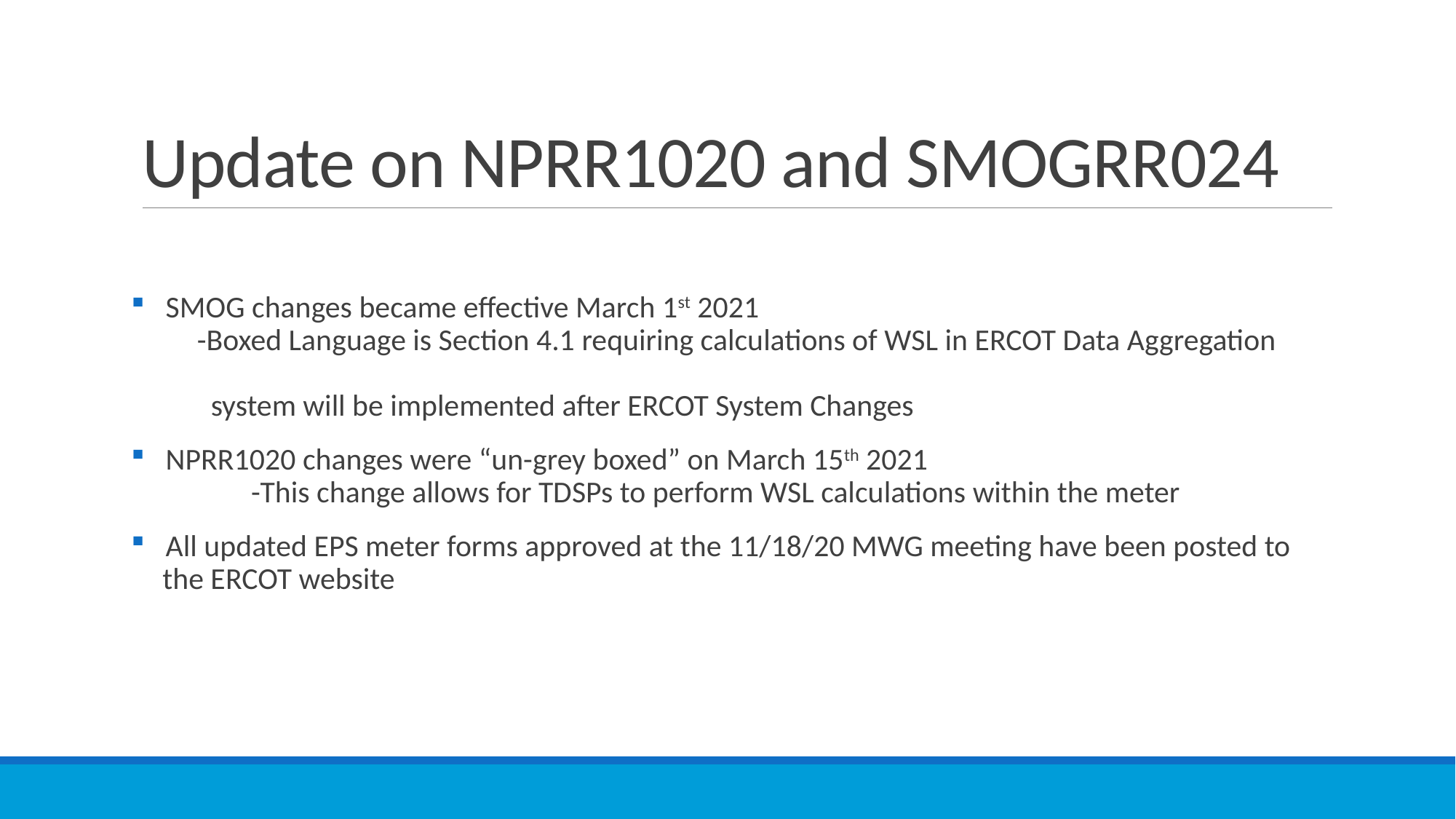

# Update on NPRR1020 and SMOGRR024
   SMOG changes became effective March 1st 2021
        -Boxed Language is Section 4.1 requiring calculations of WSL in ERCOT Data Aggregation
          system will be implemented after ERCOT System Changes
   NPRR1020 changes were “un-grey boxed” on March 15th 2021
	-This change allows for TDSPs to perform WSL calculations within the meter
   All updated EPS meter forms approved at the 11/18/20 MWG meeting have been posted to
   the ERCOT website